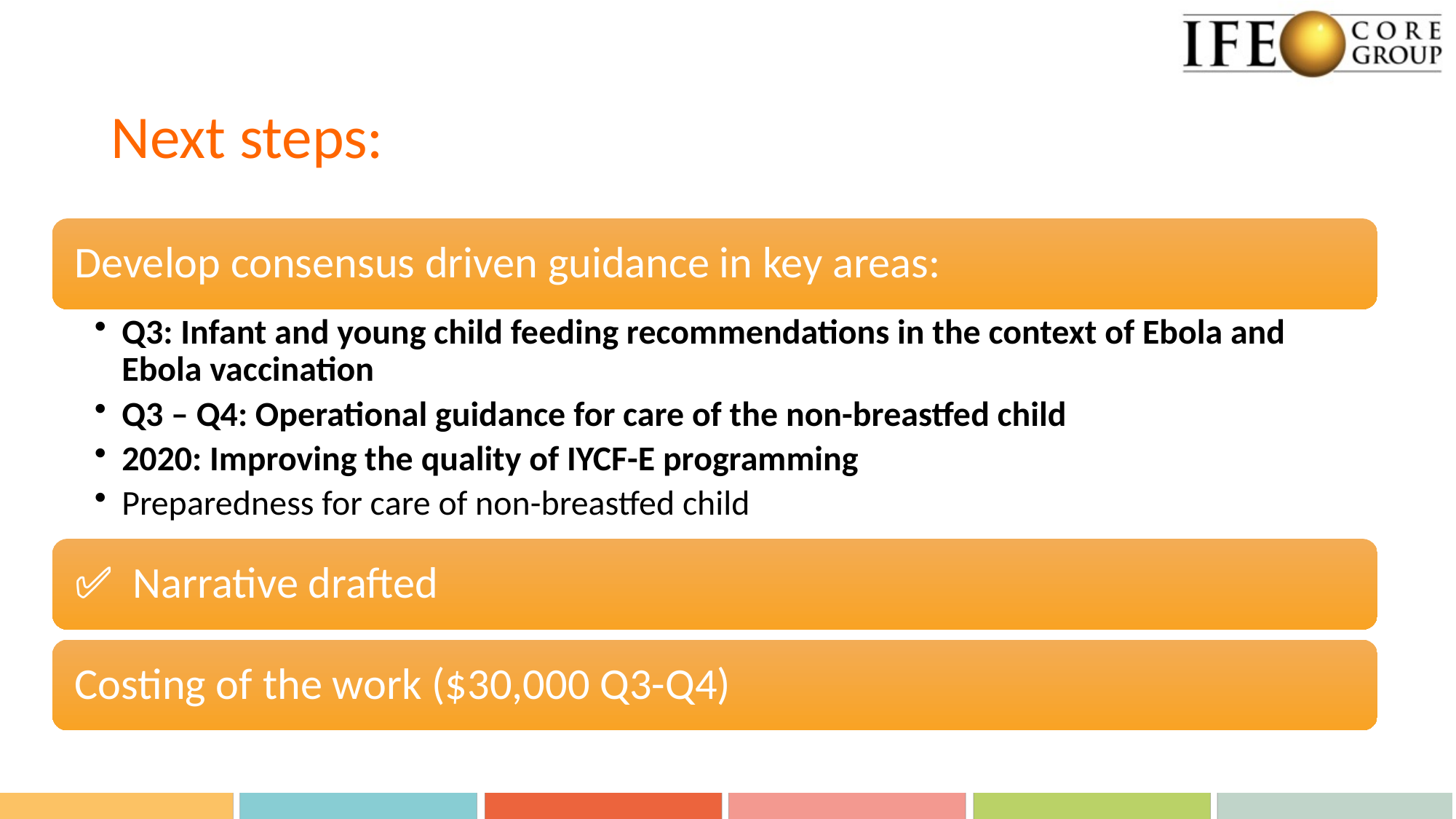

# Next steps:
Develop consensus driven guidance in key areas:
Q3: Infant and young child feeding recommendations in the context of Ebola and Ebola vaccination
Q3 – Q4: Operational guidance for care of the non-breastfed child
2020: Improving the quality of IYCF-E programming
Preparedness for care of non-breastfed child
✅  Narrative drafted
Costing of the work ($30,000 Q3-Q4)